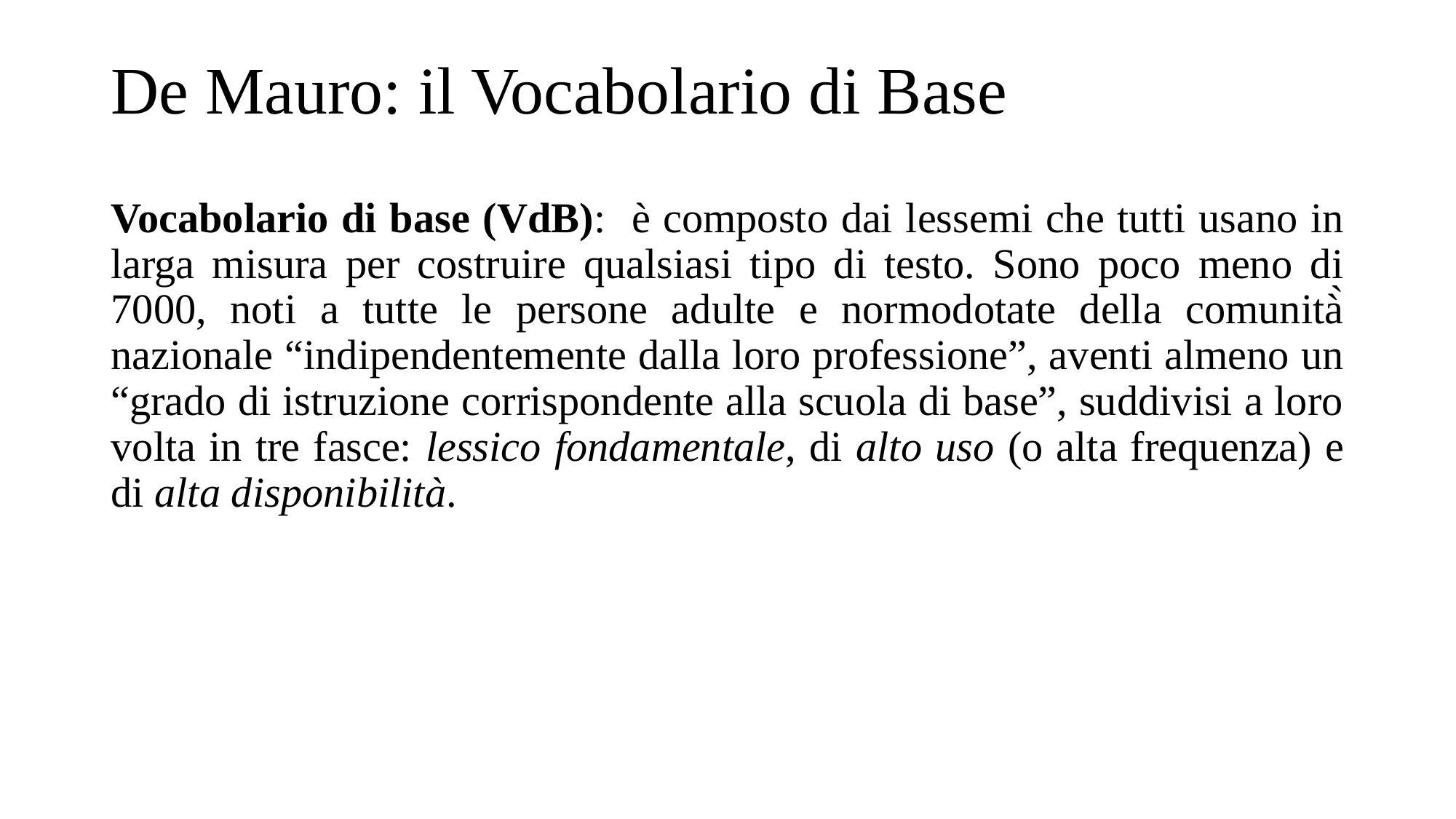

# De Mauro: il Vocabolario di Base
Vocabolario di base (VdB):  è composto dai lessemi che tutti usano in larga misura per costruire qualsiasi tipo di testo. Sono poco meno di 7000, noti a tutte le persone adulte e normodotate della comunità̀ nazionale “indipendentemente dalla loro professione”, aventi almeno un “grado di istruzione corrispondente alla scuola di base”, suddivisi a loro volta in tre fasce: lessico fondamentale, di alto uso (o alta frequenza) e di alta disponibilità.